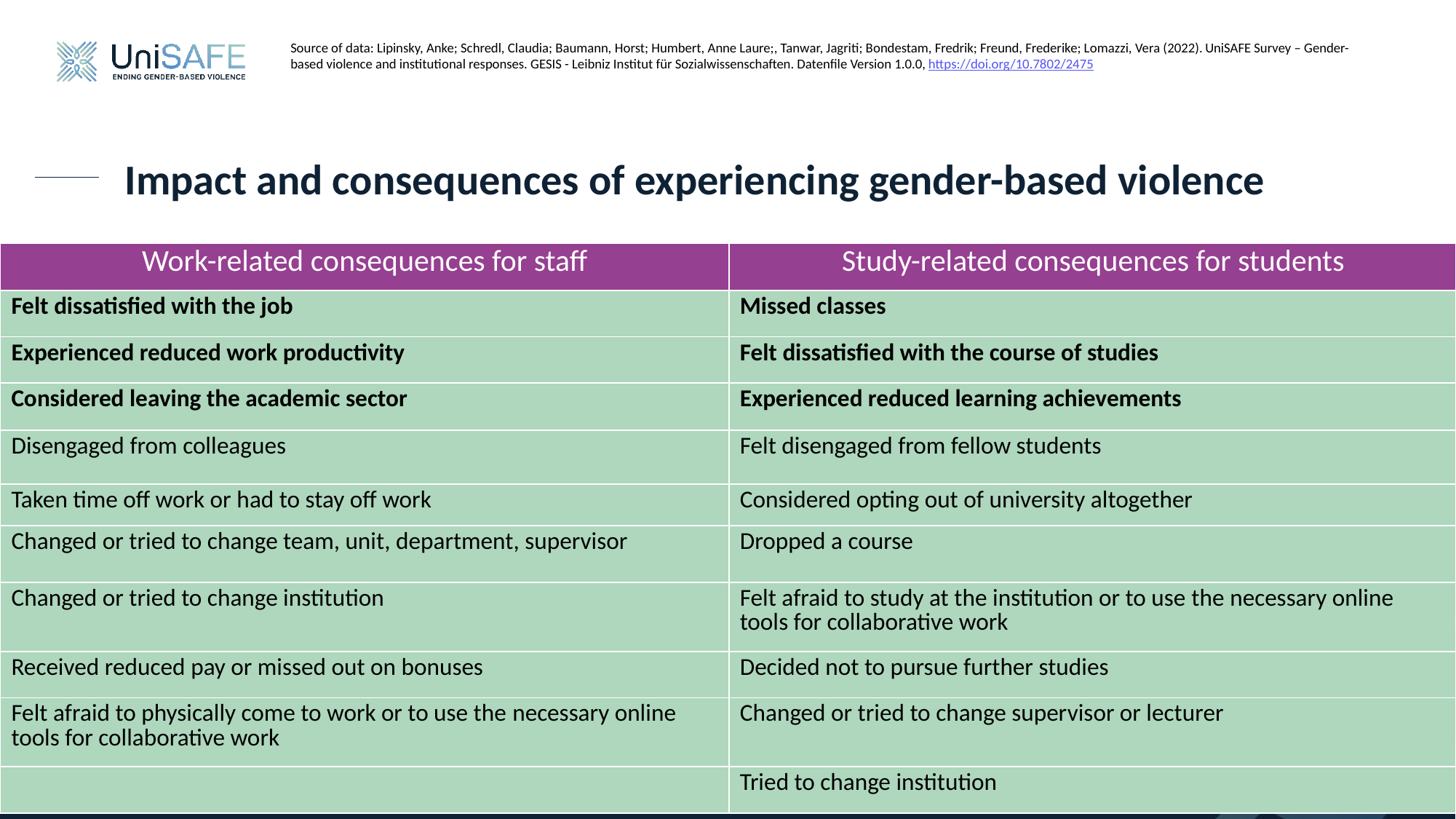

Source of data: Lipinsky, Anke; Schredl, Claudia; Baumann, Horst; Humbert, Anne Laure;, Tanwar, Jagriti; Bondestam, Fredrik; Freund, Frederike; Lomazzi, Vera (2022). UniSAFE Survey – Gender-based violence and institutional responses. GESIS - Leibniz Institut für Sozialwissenschaften. Datenfile Version 1.0.0, https://doi.org/10.7802/2475
# Impact and consequences of experiencing gender-based violence
| Work-related consequences for staff | Study-related consequences for students |
| --- | --- |
| Felt dissatisfied with the job | Missed classes |
| Experienced reduced work productivity | Felt dissatisfied with the course of studies |
| Considered leaving the academic sector | Experienced reduced learning achievements |
| Disengaged from colleagues | Felt disengaged from fellow students |
| Taken time off work or had to stay off work | Considered opting out of university altogether |
| Changed or tried to change team, unit, department, supervisor | Dropped a course |
| Changed or tried to change institution | Felt afraid to study at the institution or to use the necessary online tools for collaborative work |
| Received reduced pay or missed out on bonuses | Decided not to pursue further studies |
| Felt afraid to physically come to work or to use the necessary online tools for collaborative work | Changed or tried to change supervisor or lecturer |
|  | Tried to change institution |